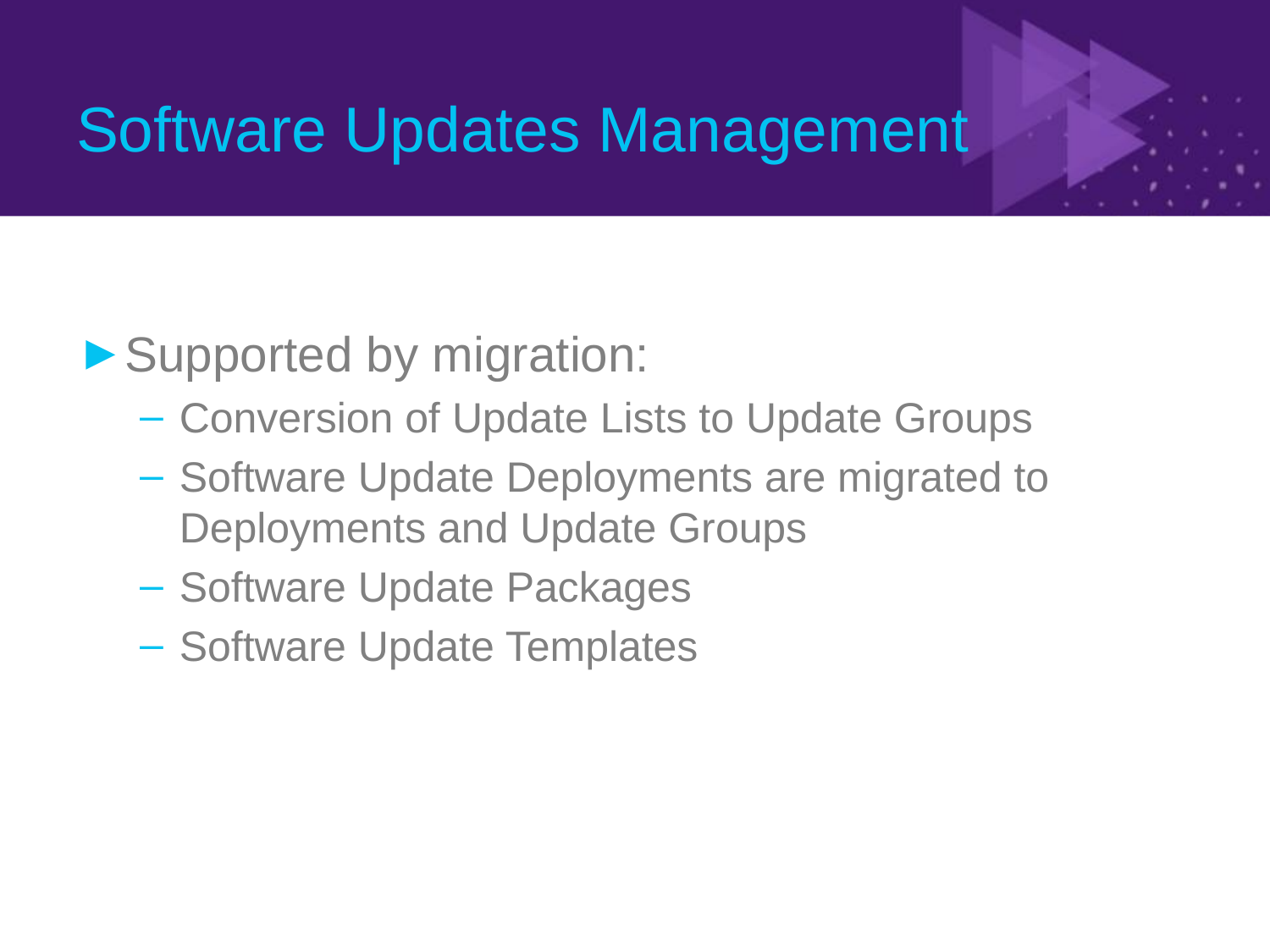

# Software Updates Management
Supported by migration:
Conversion of Update Lists to Update Groups
Software Update Deployments are migrated to Deployments and Update Groups
Software Update Packages
Software Update Templates